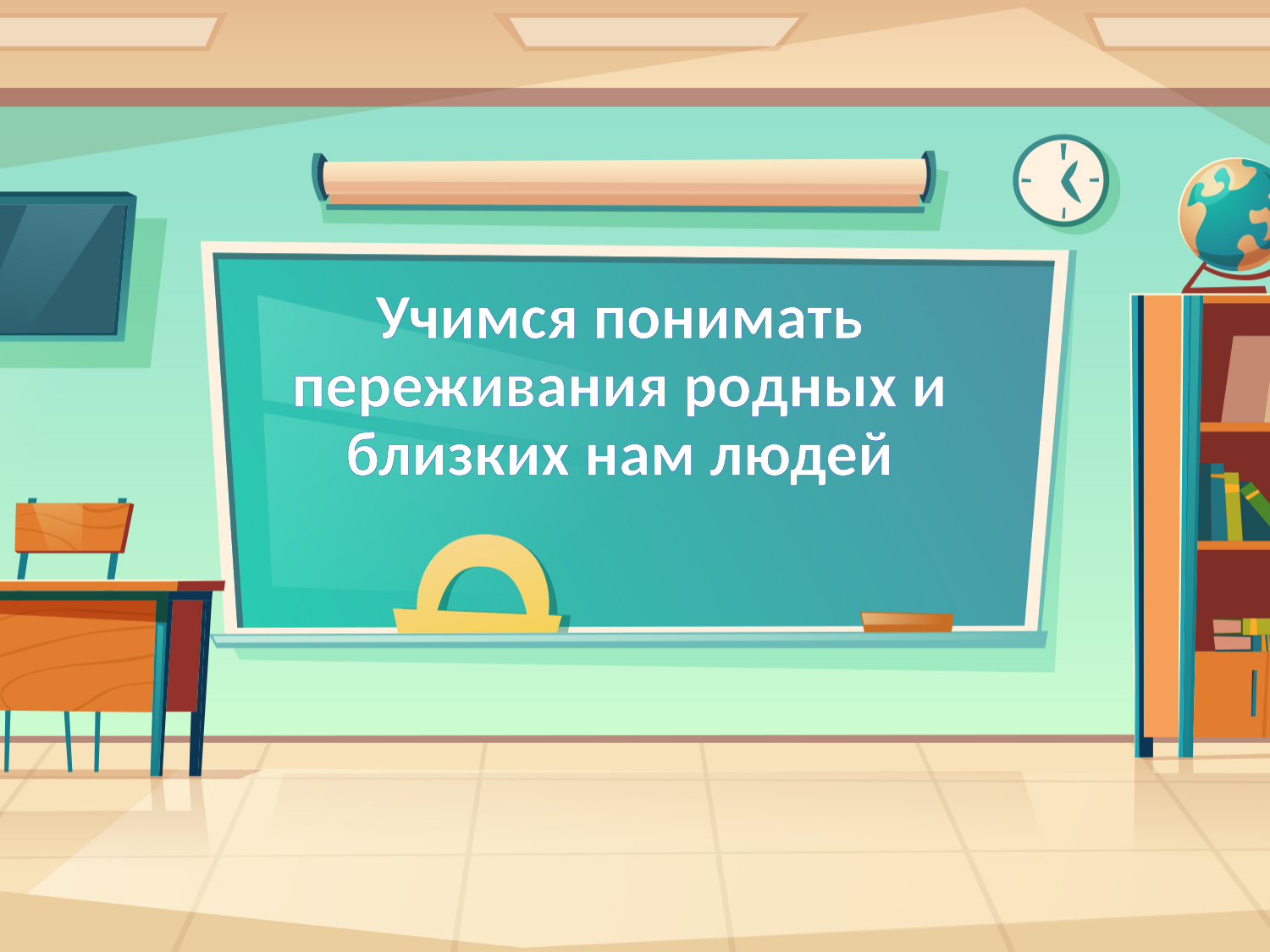

# Учимся понимать переживания родных и близких нам людей